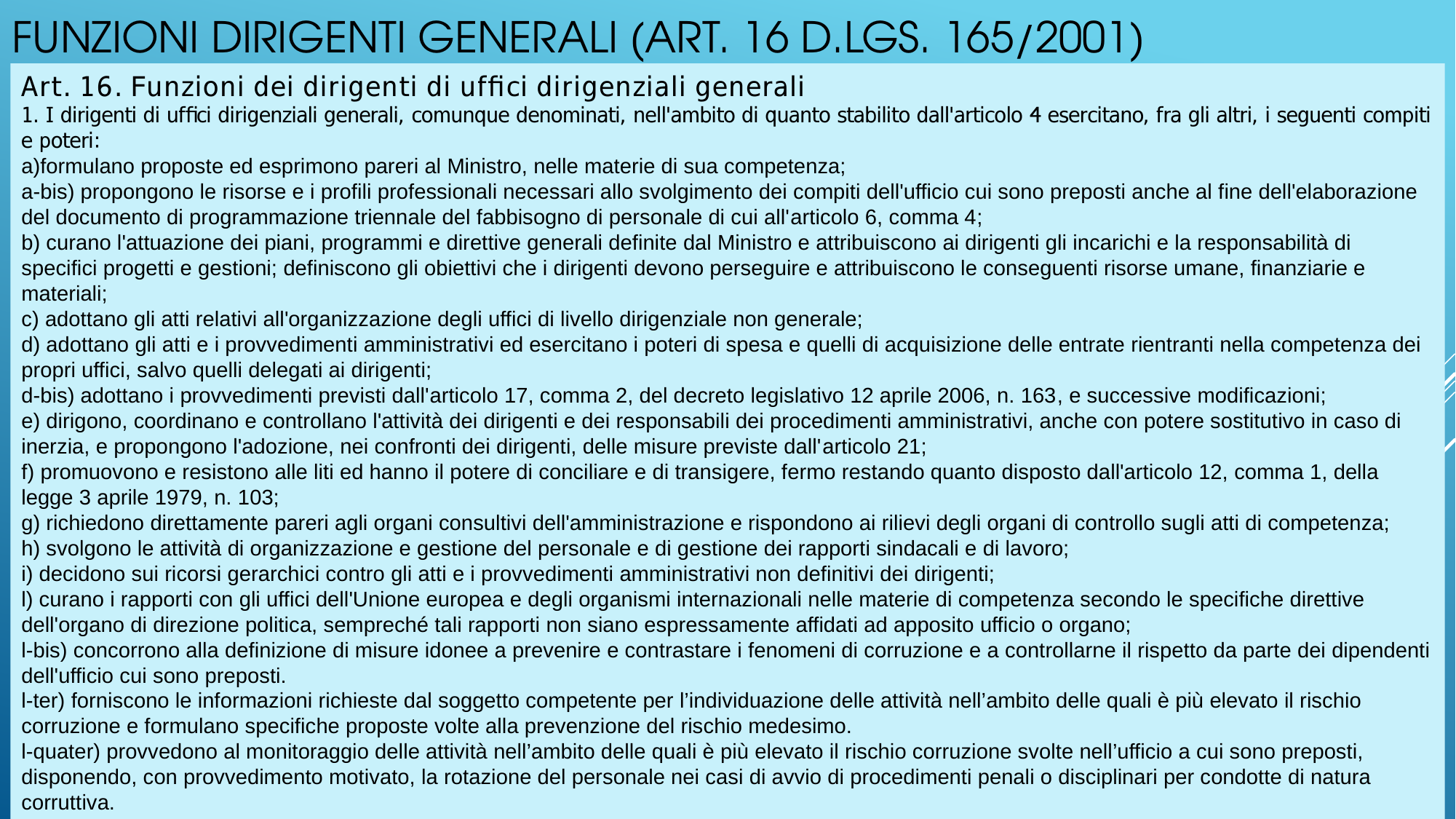

# Funzioni DIRIGENTI GENERALI (art. 16 d.lgs. 165/2001)
Art. 16. Funzioni dei dirigenti di uffici dirigenziali generali
1. I dirigenti di uffici dirigenziali generali, comunque denominati, nell'ambito di quanto stabilito dall'articolo 4 esercitano, fra gli altri, i seguenti compiti e poteri:
a)formulano proposte ed esprimono pareri al Ministro, nelle materie di sua competenza;
a-bis) propongono le risorse e i profili professionali necessari allo svolgimento dei compiti dell'ufficio cui sono preposti anche al fine dell'elaborazione del documento di programmazione triennale del fabbisogno di personale di cui all'articolo 6, comma 4;
b) curano l'attuazione dei piani, programmi e direttive generali definite dal Ministro e attribuiscono ai dirigenti gli incarichi e la responsabilità di specifici progetti e gestioni; definiscono gli obiettivi che i dirigenti devono perseguire e attribuiscono le conseguenti risorse umane, finanziarie e materiali;
c) adottano gli atti relativi all'organizzazione degli uffici di livello dirigenziale non generale;
d) adottano gli atti e i provvedimenti amministrativi ed esercitano i poteri di spesa e quelli di acquisizione delle entrate rientranti nella competenza dei propri uffici, salvo quelli delegati ai dirigenti;
d-bis) adottano i provvedimenti previsti dall'articolo 17, comma 2, del decreto legislativo 12 aprile 2006, n. 163, e successive modificazioni;
e) dirigono, coordinano e controllano l'attività dei dirigenti e dei responsabili dei procedimenti amministrativi, anche con potere sostitutivo in caso di inerzia, e propongono l'adozione, nei confronti dei dirigenti, delle misure previste dall'articolo 21;
f) promuovono e resistono alle liti ed hanno il potere di conciliare e di transigere, fermo restando quanto disposto dall'articolo 12, comma 1, della legge 3 aprile 1979, n. 103;
g) richiedono direttamente pareri agli organi consultivi dell'amministrazione e rispondono ai rilievi degli organi di controllo sugli atti di competenza;
h) svolgono le attività di organizzazione e gestione del personale e di gestione dei rapporti sindacali e di lavoro;
i) decidono sui ricorsi gerarchici contro gli atti e i provvedimenti amministrativi non definitivi dei dirigenti;
l) curano i rapporti con gli uffici dell'Unione europea e degli organismi internazionali nelle materie di competenza secondo le specifiche direttive dell'organo di direzione politica, sempreché tali rapporti non siano espressamente affidati ad apposito ufficio o organo;
l-bis) concorrono alla definizione di misure idonee a prevenire e contrastare i fenomeni di corruzione e a controllarne il rispetto da parte dei dipendenti dell'ufficio cui sono preposti.
l-ter) forniscono le informazioni richieste dal soggetto competente per l’individuazione delle attività nell’ambito delle quali è più elevato il rischio corruzione e formulano specifiche proposte volte alla prevenzione del rischio medesimo.
l-quater) provvedono al monitoraggio delle attività nell’ambito delle quali è più elevato il rischio corruzione svolte nell’ufficio a cui sono preposti, disponendo, con provvedimento motivato, la rotazione del personale nei casi di avvio di procedimenti penali o disciplinari per condotte di natura corruttiva.